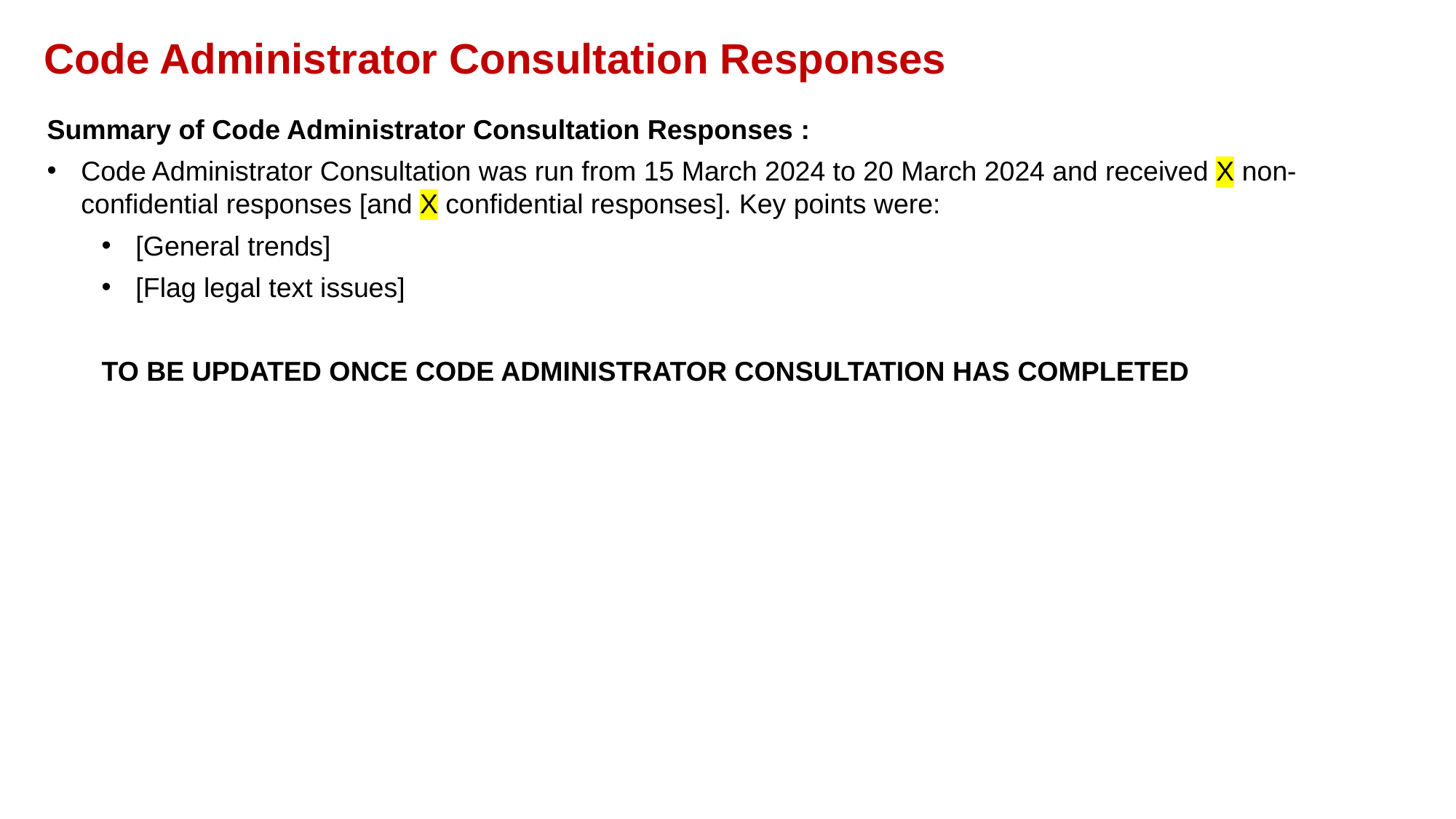

# Code Administrator Consultation Responses
Summary of Code Administrator Consultation Responses :
Code Administrator Consultation was run from 15 March 2024 to 20 March 2024 and received X non-confidential responses [and X confidential responses]. Key points were:
[General trends]
[Flag legal text issues]

TO BE UPDATED ONCE CODE ADMINISTRATOR CONSULTATION HAS COMPLETED